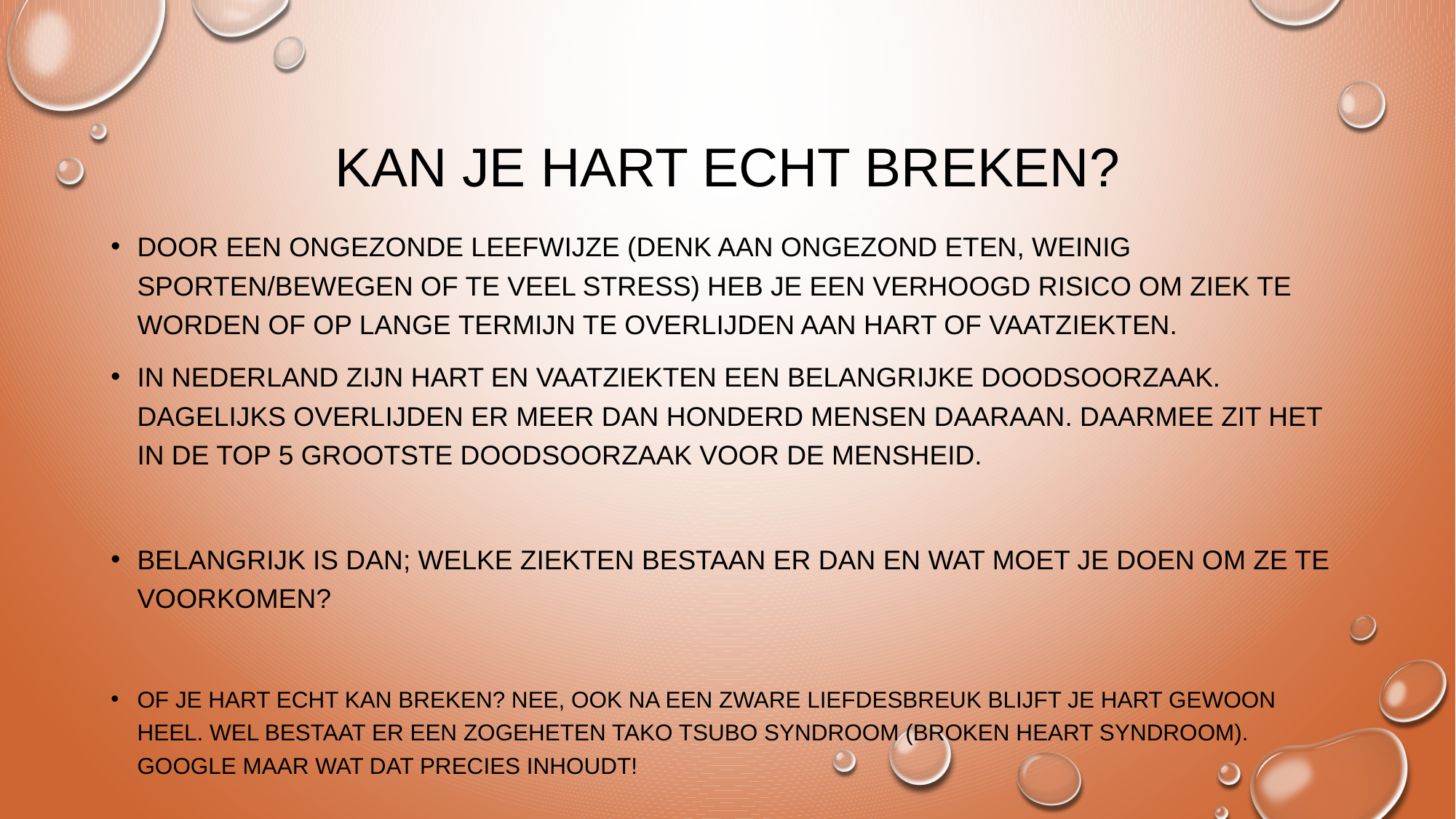

# Kan je hart echt breken?
Door een ongezonde leefwijze (denk aan ongezond eten, weinig sporten/bewegen of te veel stress) heb je een verhoogd risico om ziek te worden of op lange termijn te overlijden aan hart of vaatziekten.
In Nederland zijn hart en vaatziekten een belangrijke doodsoorzaak. Dagelijks overlijden er meer dan honderd mensen daaraan. Daarmee zit het in de top 5 grootste doodsoorzaak voor de mensheid.

Belangrijk is dan; welke ziekten bestaan er dan en wat moet je doen om ze te voorkomen?

Of je hart echt kan breken? Nee, ook na een zware liefdesbreuk blijft je hart gewoon heel. Wel bestaat er een zogeheten Tako Tsubo syndroom (broken heart syndroom). Google maar wat dat precies inhoudt!